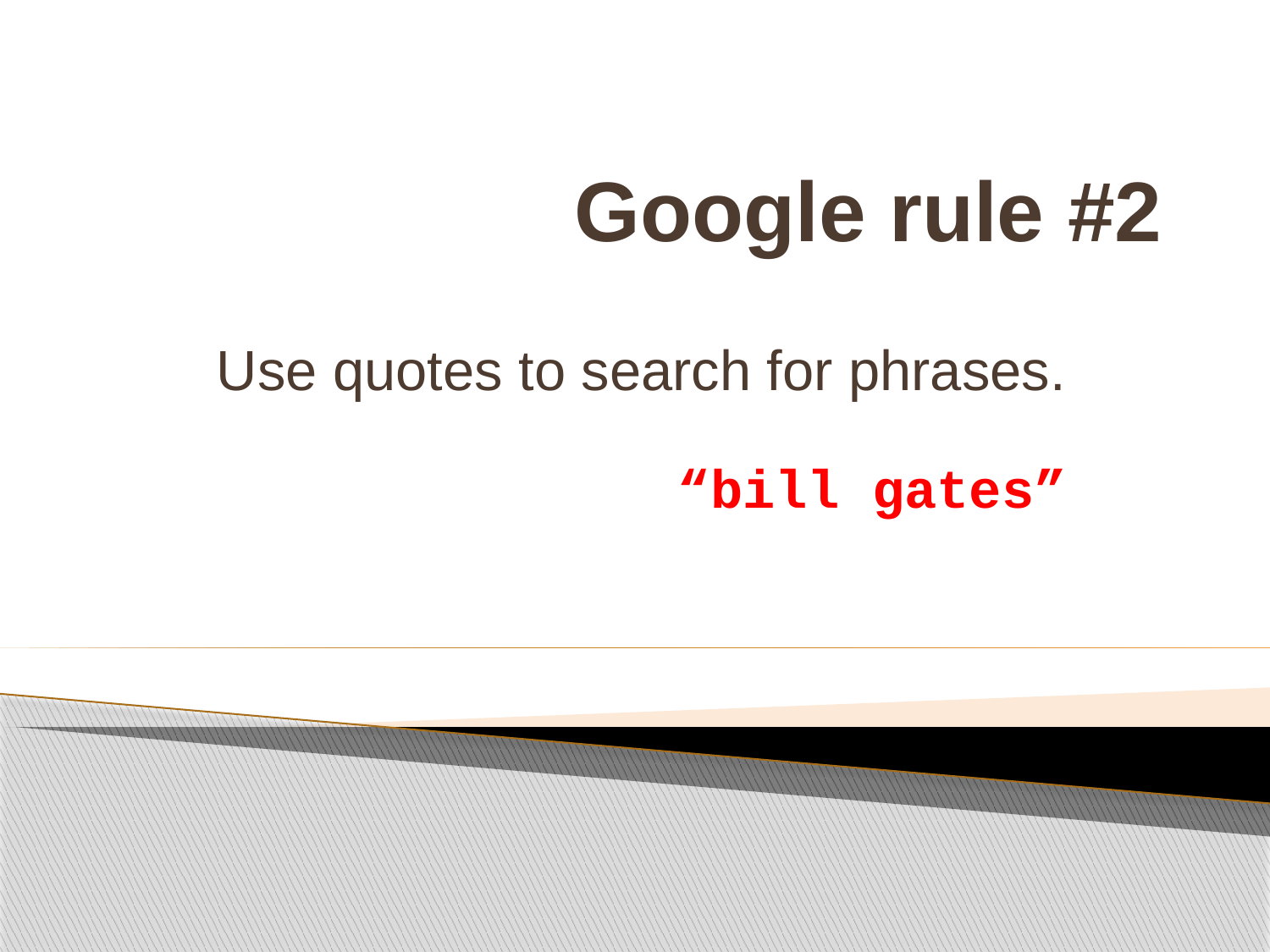

# Google rule #2
Use quotes to search for phrases.

“bill gates”